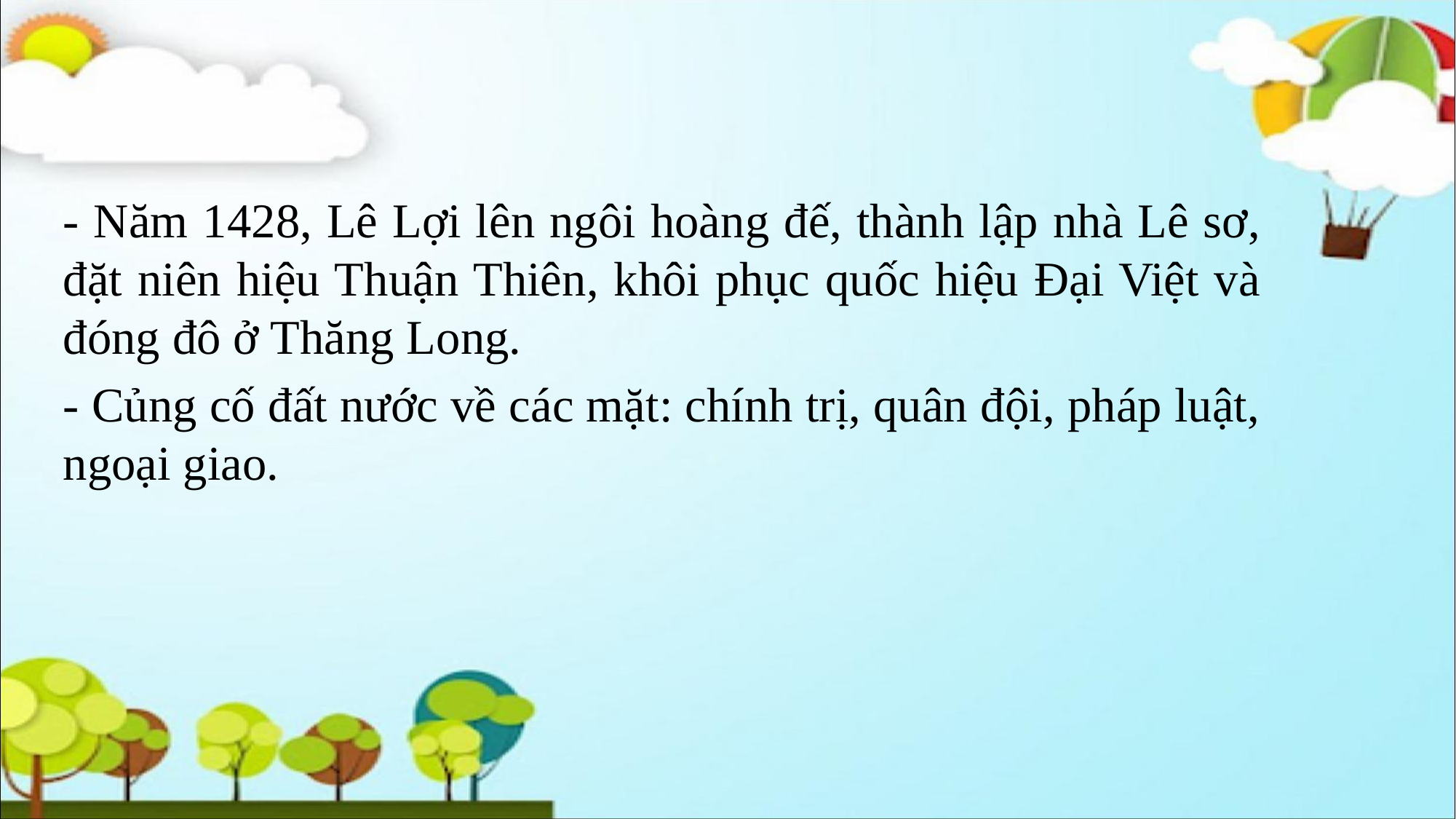

- Năm 1428, Lê Lợi lên ngôi hoàng đế, thành lập nhà Lê sơ, đặt niên hiệu Thuận Thiên, khôi phục quốc hiệu Đại Việt và đóng đô ở Thăng Long.
- Củng cố đất nước về các mặt: chính trị, quân đội, pháp luật, ngoại giao.